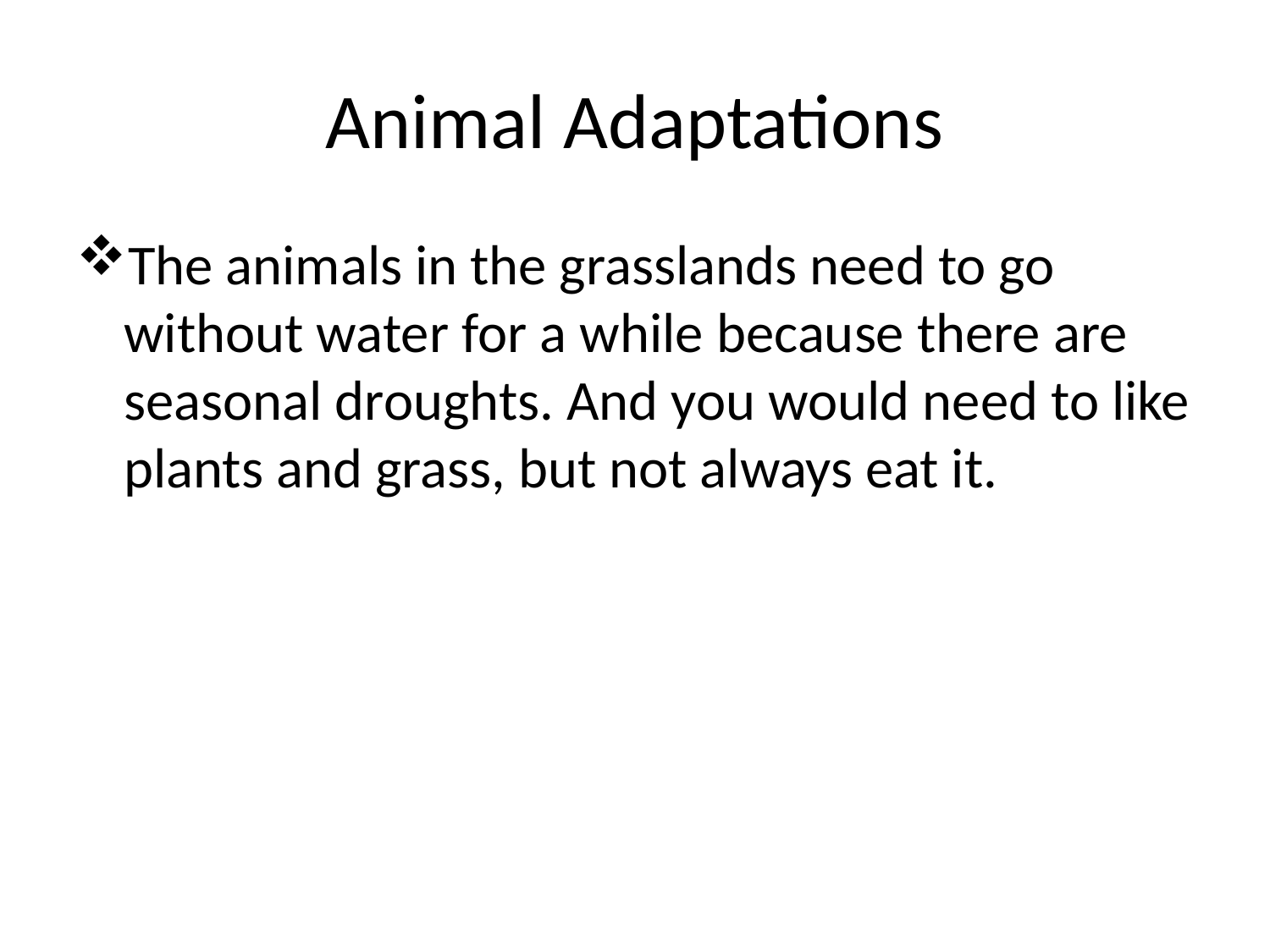

# Animal Adaptations
The animals in the grasslands need to go without water for a while because there are seasonal droughts. And you would need to like plants and grass, but not always eat it.